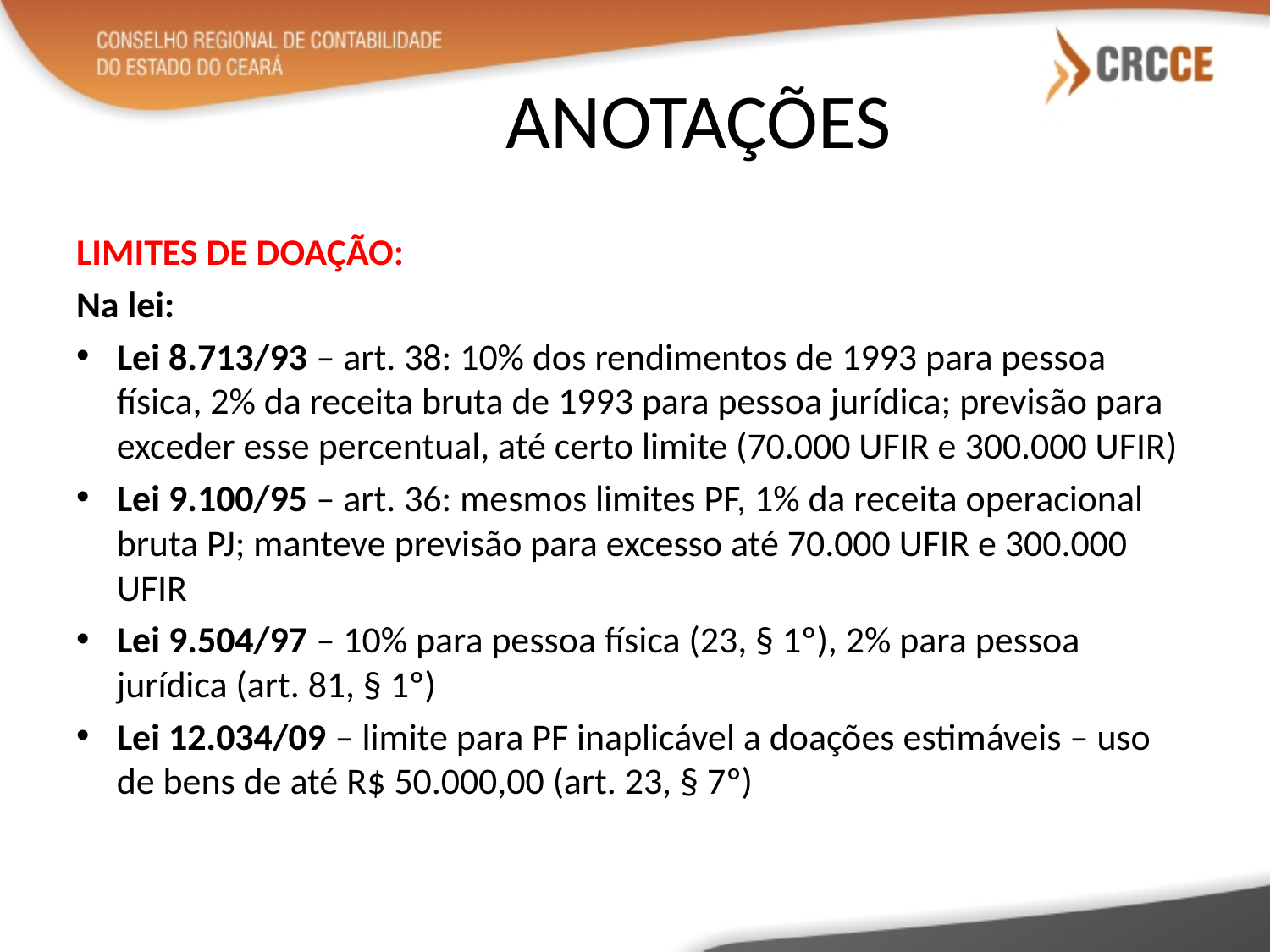

# ANOTAÇÕES
LIMITES DE DOAÇÃO:
Na lei:
Lei 8.713/93 – art. 38: 10% dos rendimentos de 1993 para pessoa física, 2% da receita bruta de 1993 para pessoa jurídica; previsão para exceder esse percentual, até certo limite (70.000 UFIR e 300.000 UFIR)
Lei 9.100/95 – art. 36: mesmos limites PF, 1% da receita operacional bruta PJ; manteve previsão para excesso até 70.000 UFIR e 300.000 UFIR
Lei 9.504/97 – 10% para pessoa física (23, § 1º), 2% para pessoa jurídica (art. 81, § 1º)
Lei 12.034/09 – limite para PF inaplicável a doações estimáveis – uso de bens de até R$ 50.000,00 (art. 23, § 7º)